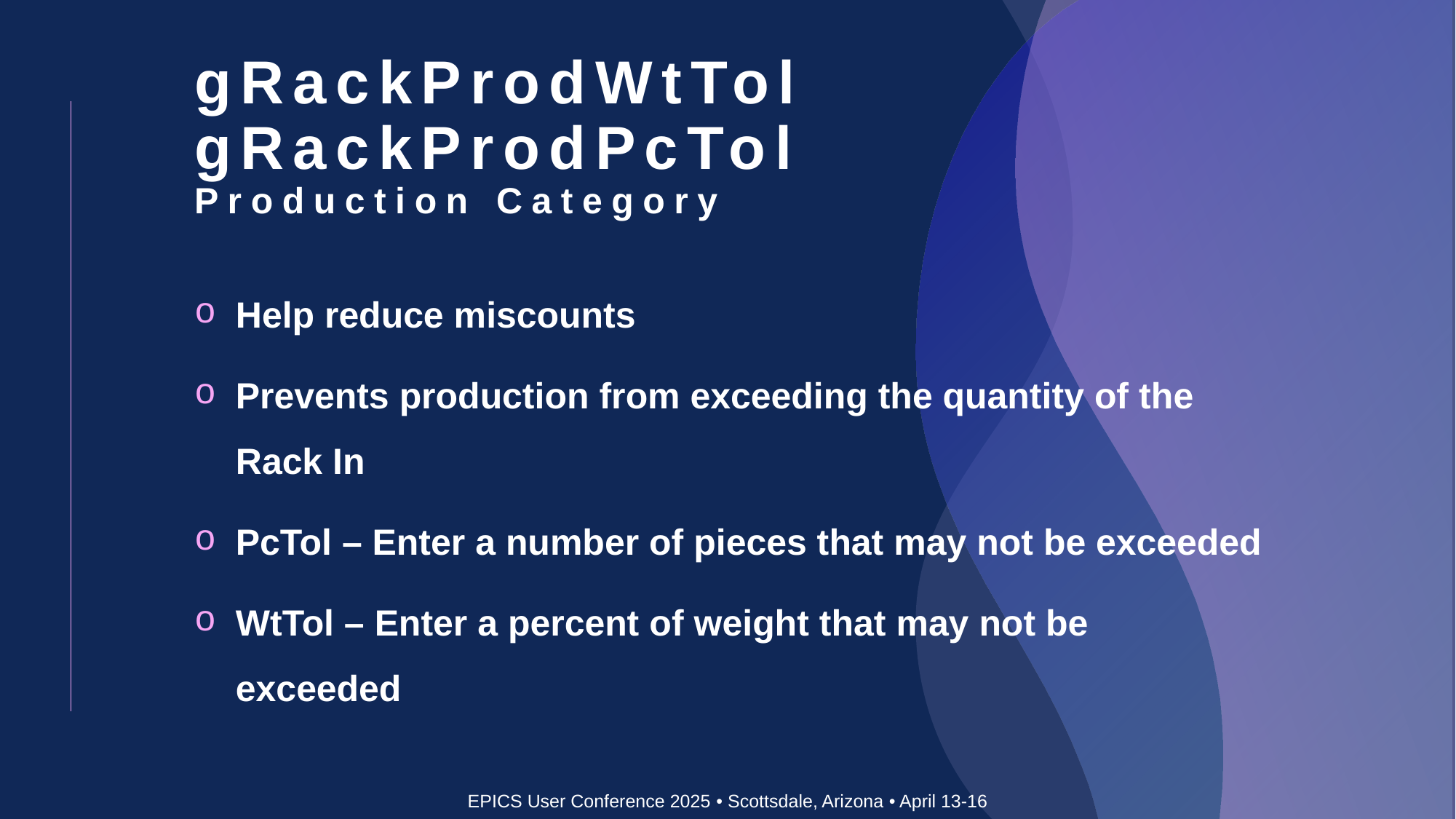

# gRackProdWtTol gRackProdPcTol Production Category
Help reduce miscounts
Prevents production from exceeding the quantity of the Rack In
PcTol – Enter a number of pieces that may not be exceeded
WtTol – Enter a percent of weight that may not be exceeded